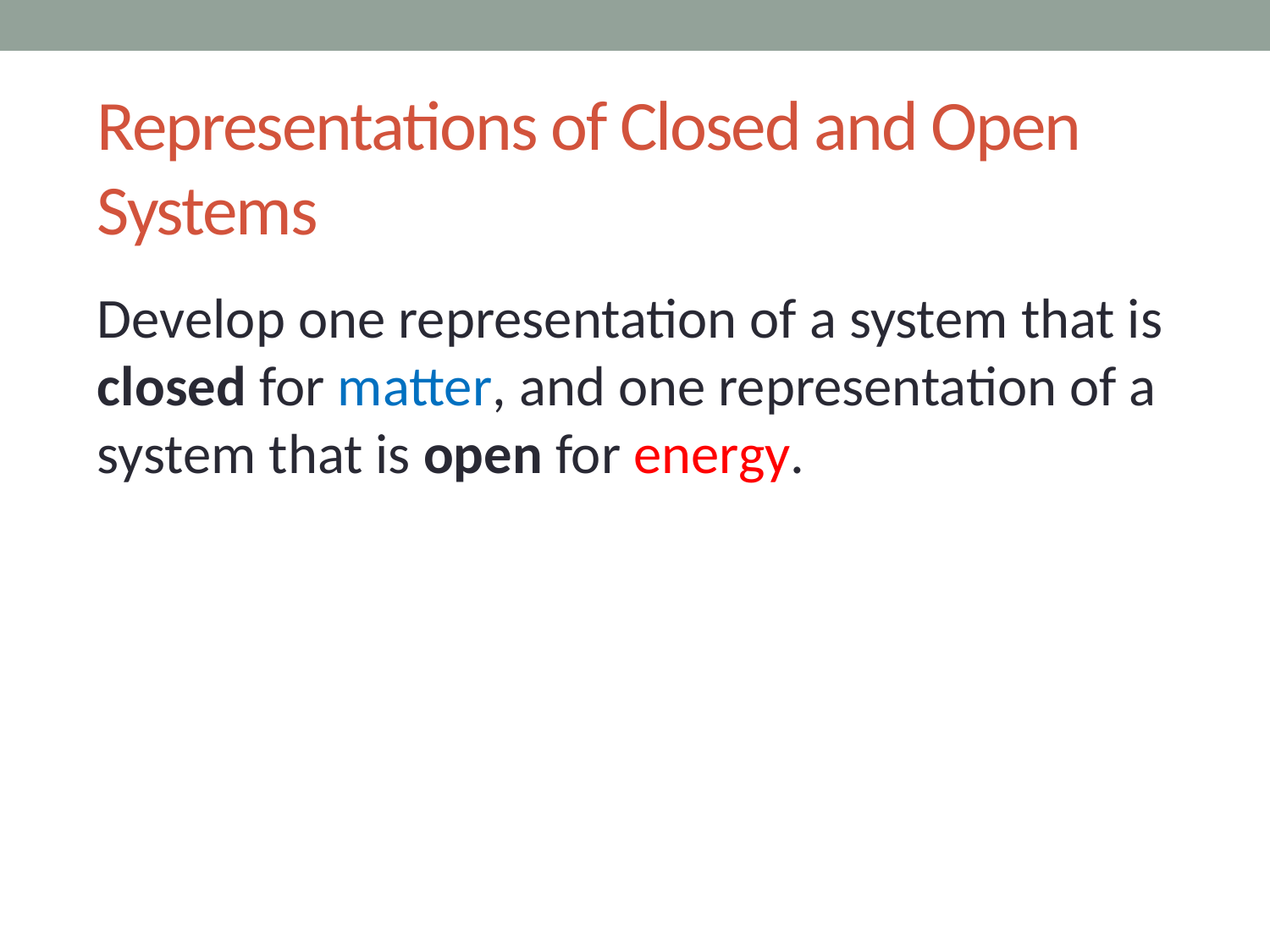

# Representations of Closed and Open Systems
Develop one representation of a system that is closed for matter, and one representation of a system that is open for energy.